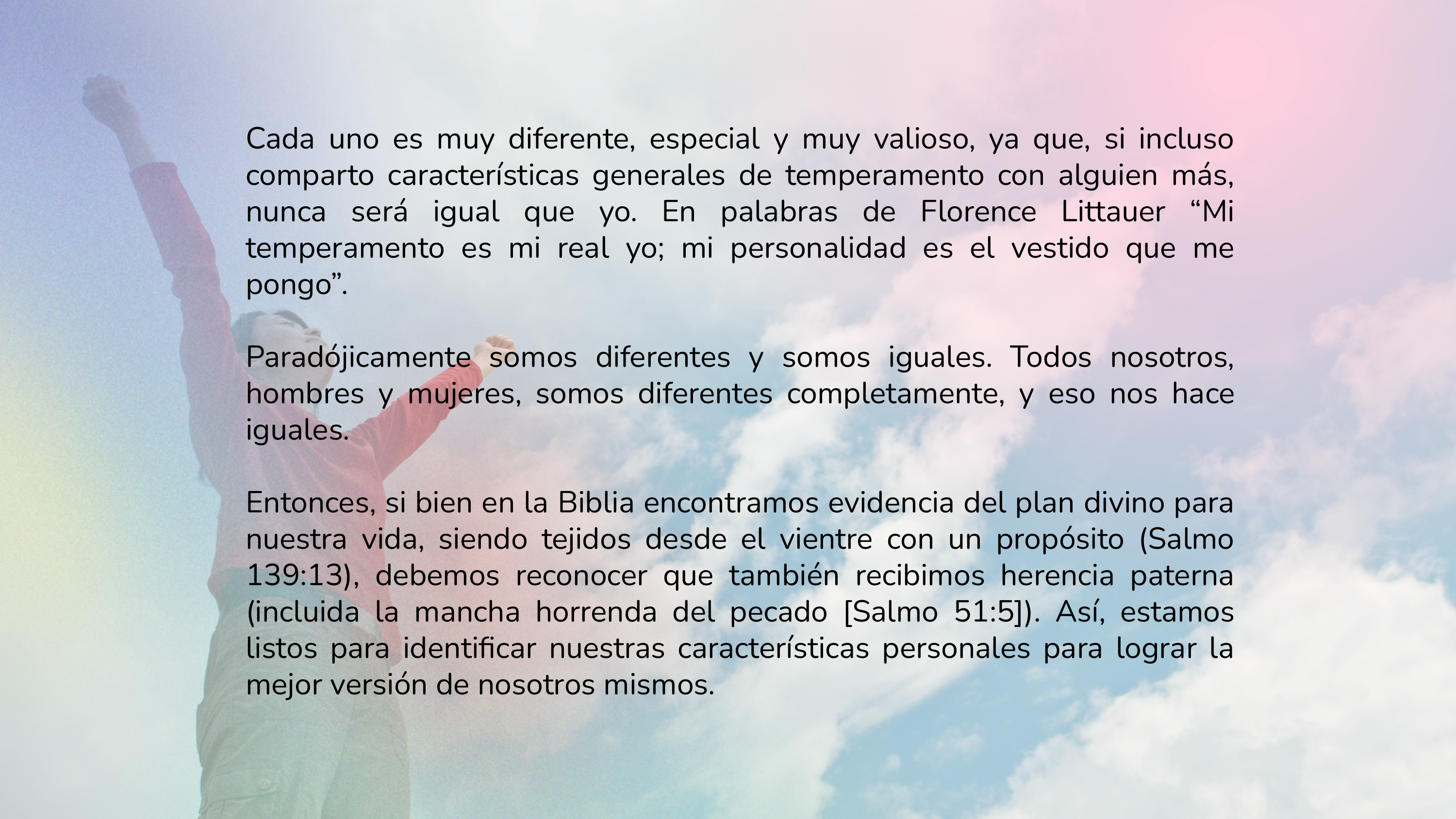

Cada uno es muy diferente, especial y muy valioso, ya que, si incluso comparto características generales de temperamento con alguien más, nunca será igual que yo. En palabras de Florence Littauer “Mi temperamento es mi real yo; mi personalidad es el vestido que me pongo”.

Paradójicamente somos diferentes y somos iguales. Todos nosotros, hombres y mujeres, somos diferentes completamente, y eso nos hace iguales.

Entonces, si bien en la Biblia encontramos evidencia del plan divino para nuestra vida, siendo tejidos desde el vientre con un propósito (Salmo 139:13), debemos reconocer que también recibimos herencia paterna (incluida la mancha horrenda del pecado [Salmo 51:5]). Así, estamos listos para identificar nuestras características personales para lograr la mejor versión de nosotros mismos.